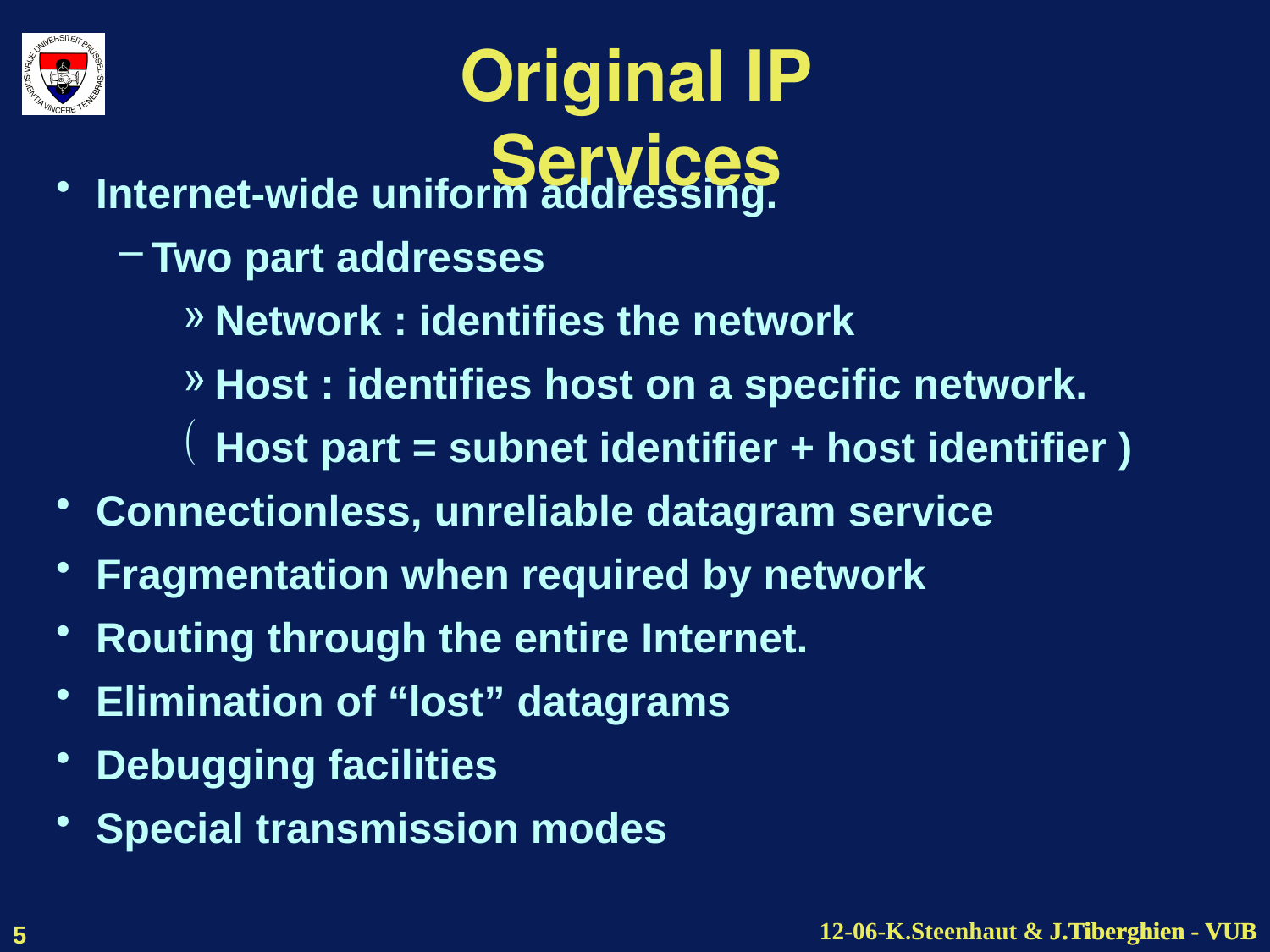

# Original IP Services
Internet-wide uniform addressing.
Two part addresses
Network : identifies the network
Host : identifies host on a specific network.
Host part = subnet identifier + host identifier )
Connectionless, unreliable datagram service
Fragmentation when required by network
Routing through the entire Internet.
Elimination of “lost” datagrams
Debugging facilities
Special transmission modes
5